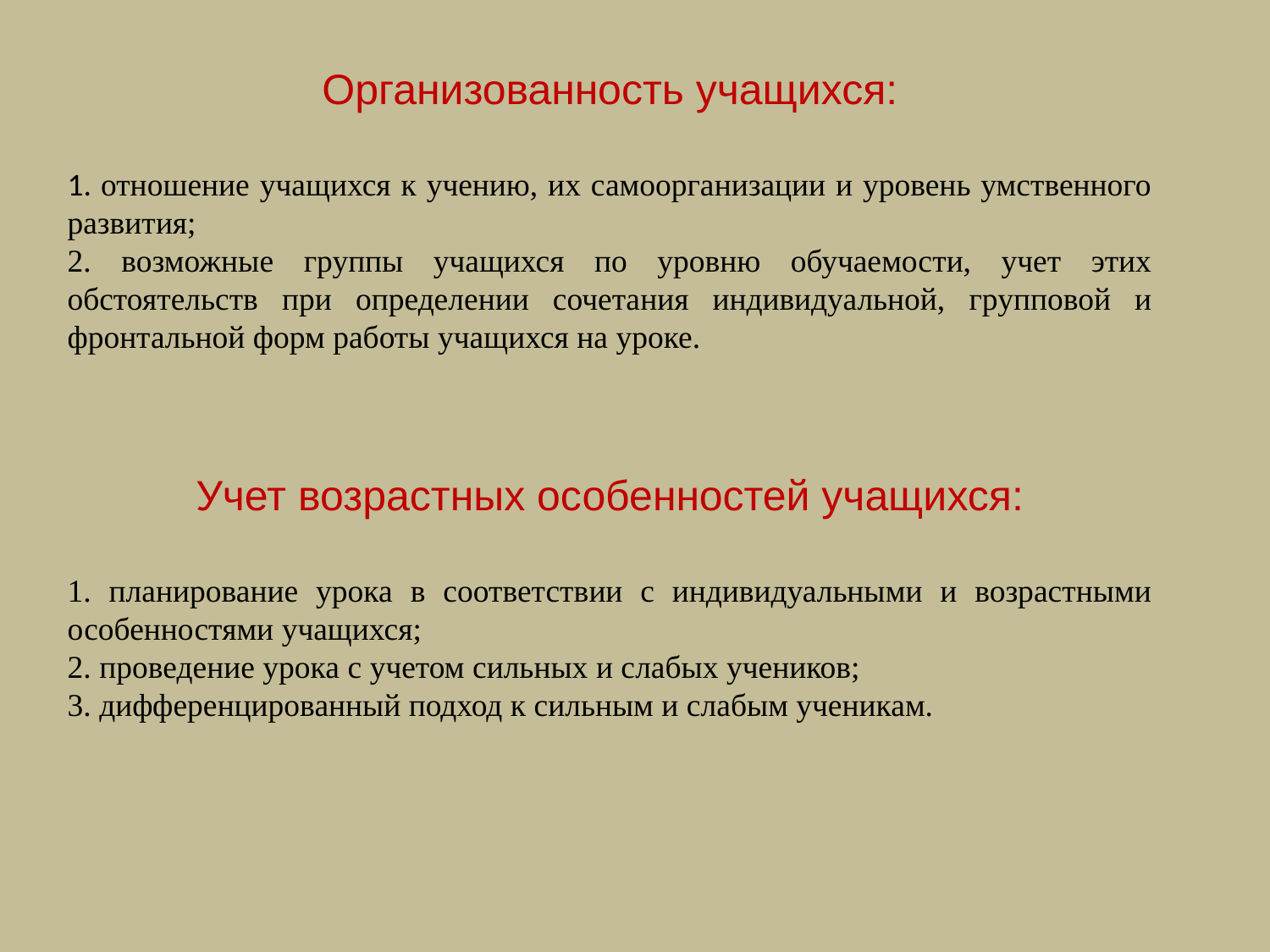

Организованность учащихся:

1. отношение учащихся к учению, их самоорганизации и уровень умственного развития;
2. возможные группы учащихся по уровню обучаемости, учет этих обстоятельств при определении сочетания индивидуальной, групповой и фронтальной форм работы учащихся на уроке.

Учет возрастных особенностей учащихся:

1. планирование урока в соответствии с индивидуальными и возрастными особенностями учащихся;
2. проведение урока с учетом сильных и слабых учеников;
3. дифференцированный подход к сильным и слабым ученикам.